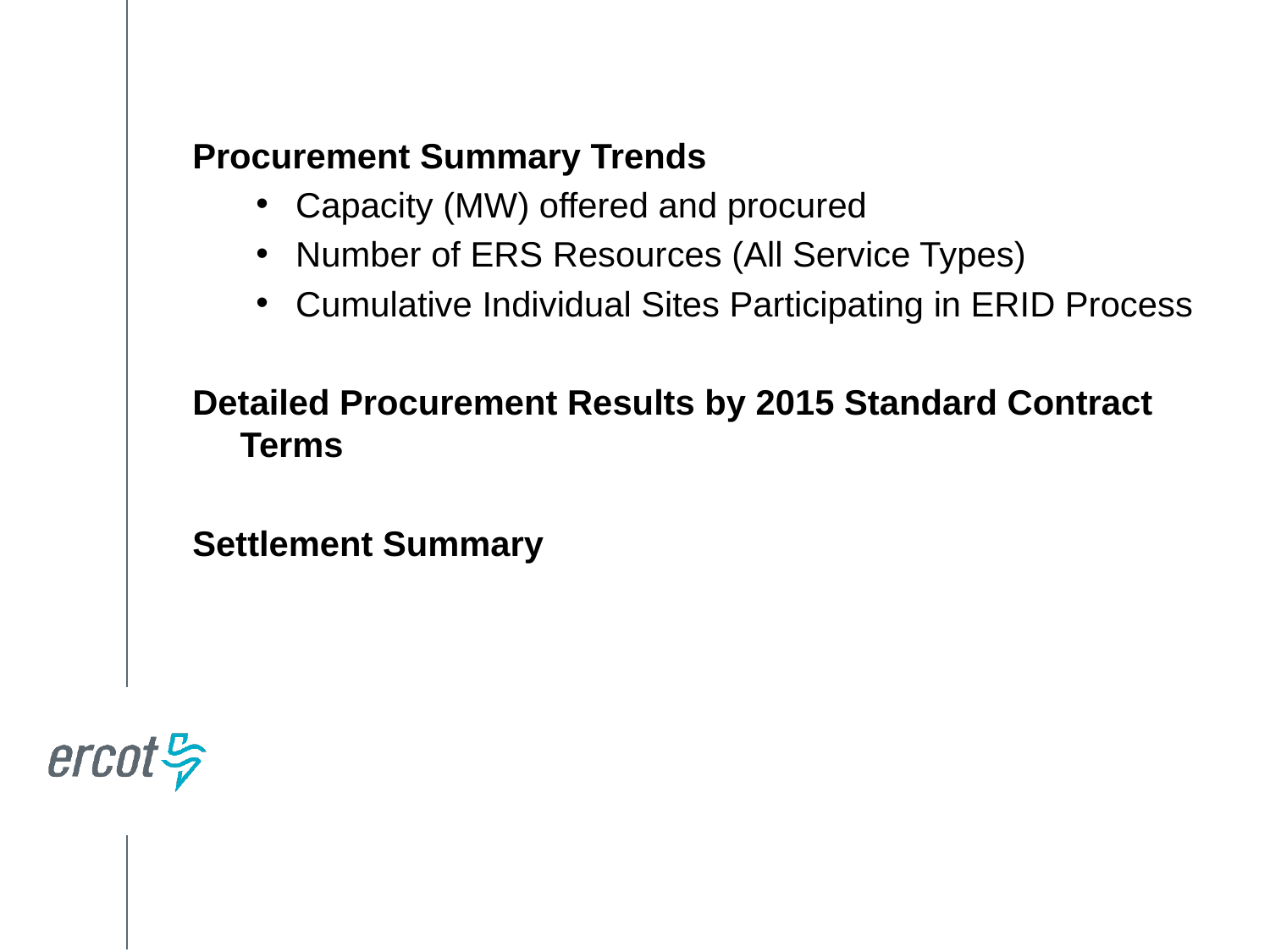

Procurement Summary Trends
Capacity (MW) offered and procured
Number of ERS Resources (All Service Types)
Cumulative Individual Sites Participating in ERID Process

Detailed Procurement Results by 2015 Standard Contract Terms

Settlement Summary